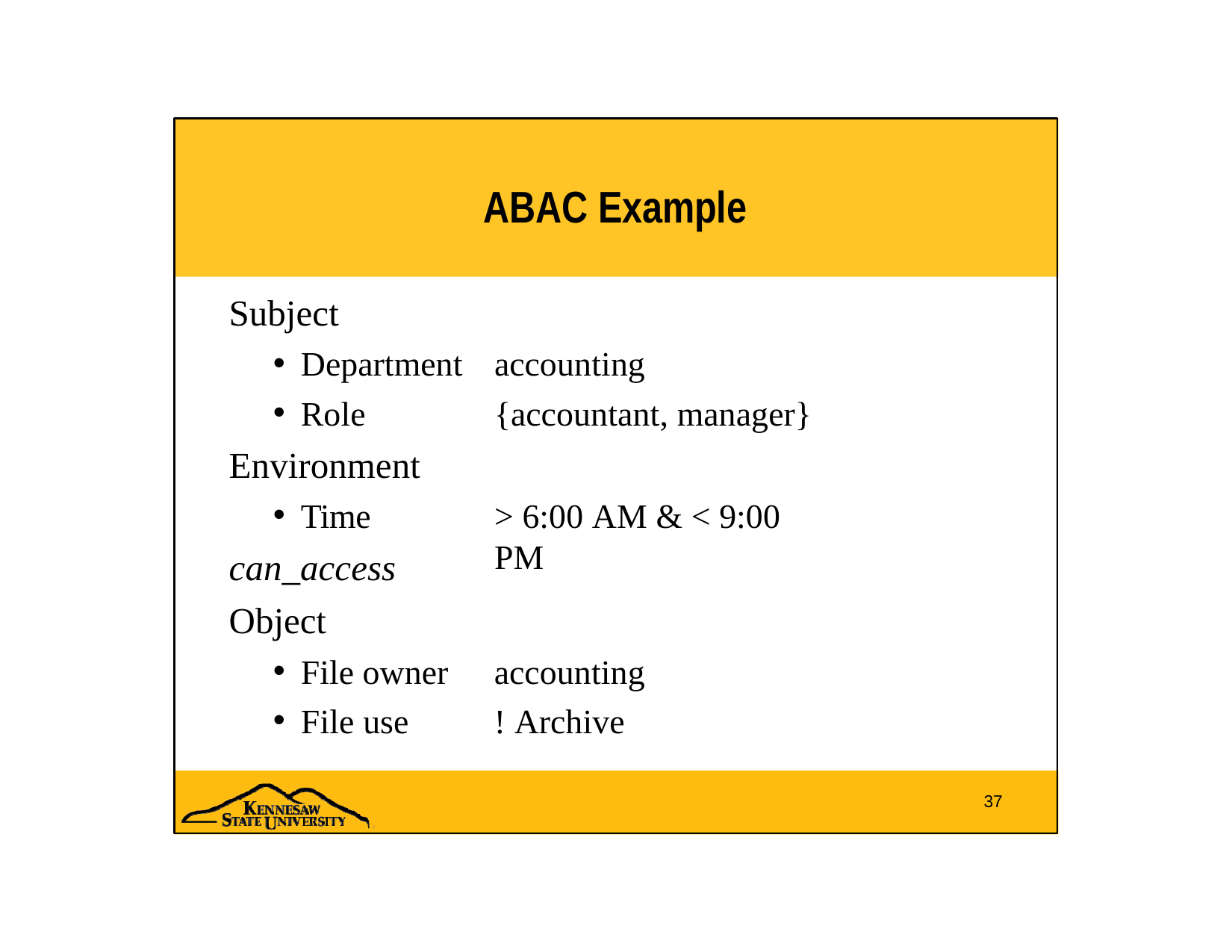

# ABAC Example
Subject
Department
Role
Environment
Time
can_access
Object
File owner
File use
accounting
{accountant, manager}
> 6:00 AM & < 9:00 PM
accounting
! Archive
37